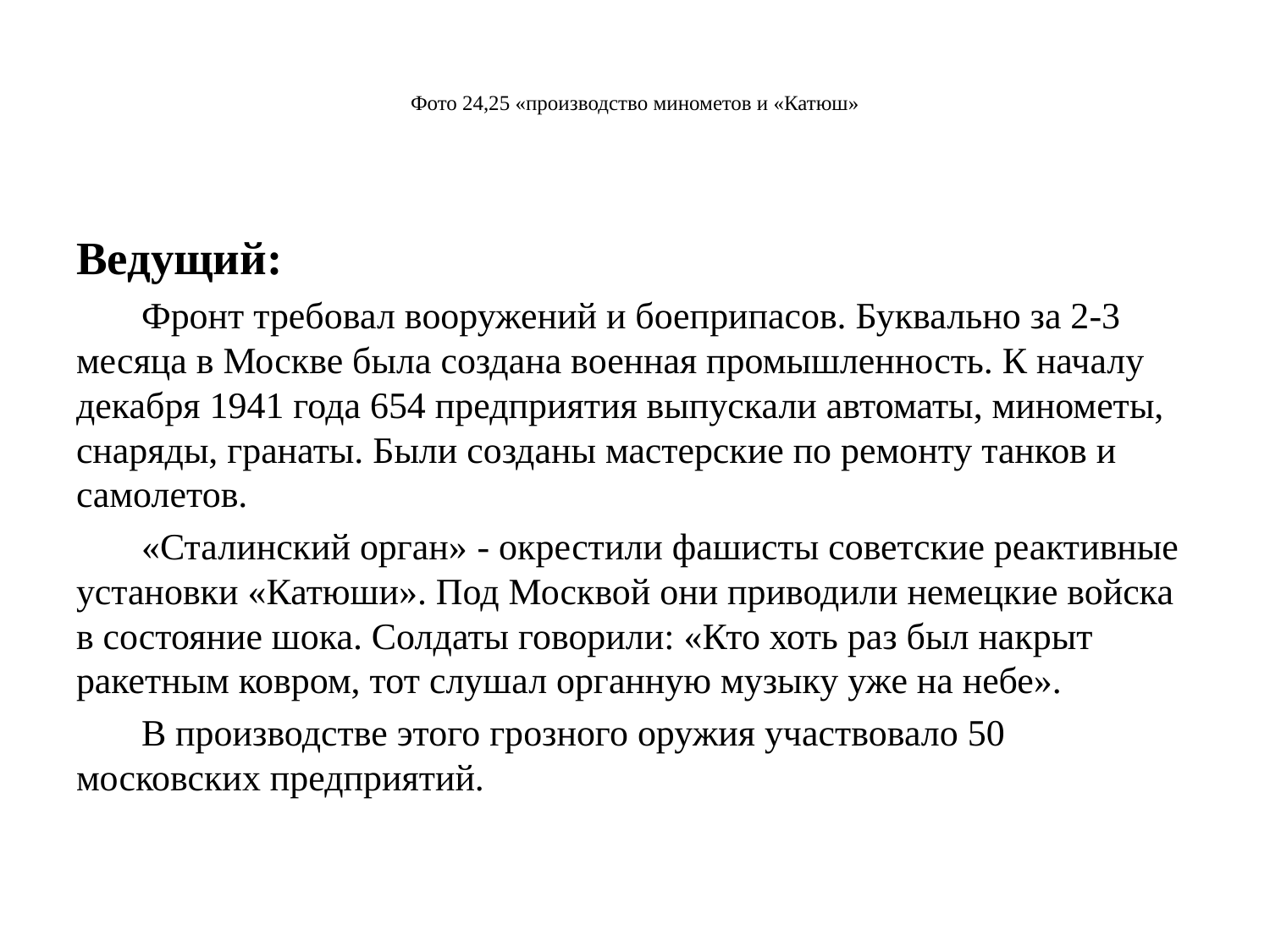

# Фото 24,25 «производство минометов и «Катюш»
Ведущий:
       Фронт требовал вооружений и боеприпасов. Буквально за 2-3 месяца в Москве была создана военная промышленность. К началу декабря 1941 года 654 предприятия выпускали автоматы, минометы, снаряды, гранаты. Были созданы мастерские по ремонту танков и самолетов.
       «Сталинский орган» - окрестили фашисты советские реактивные установки «Катюши». Под Москвой они приводили немецкие войска в состояние шока. Солдаты говорили: «Кто хоть раз был накрыт ракетным ковром, тот слушал органную музыку уже на небе».
       В производстве этого грозного оружия участвовало 50 московских предприятий.